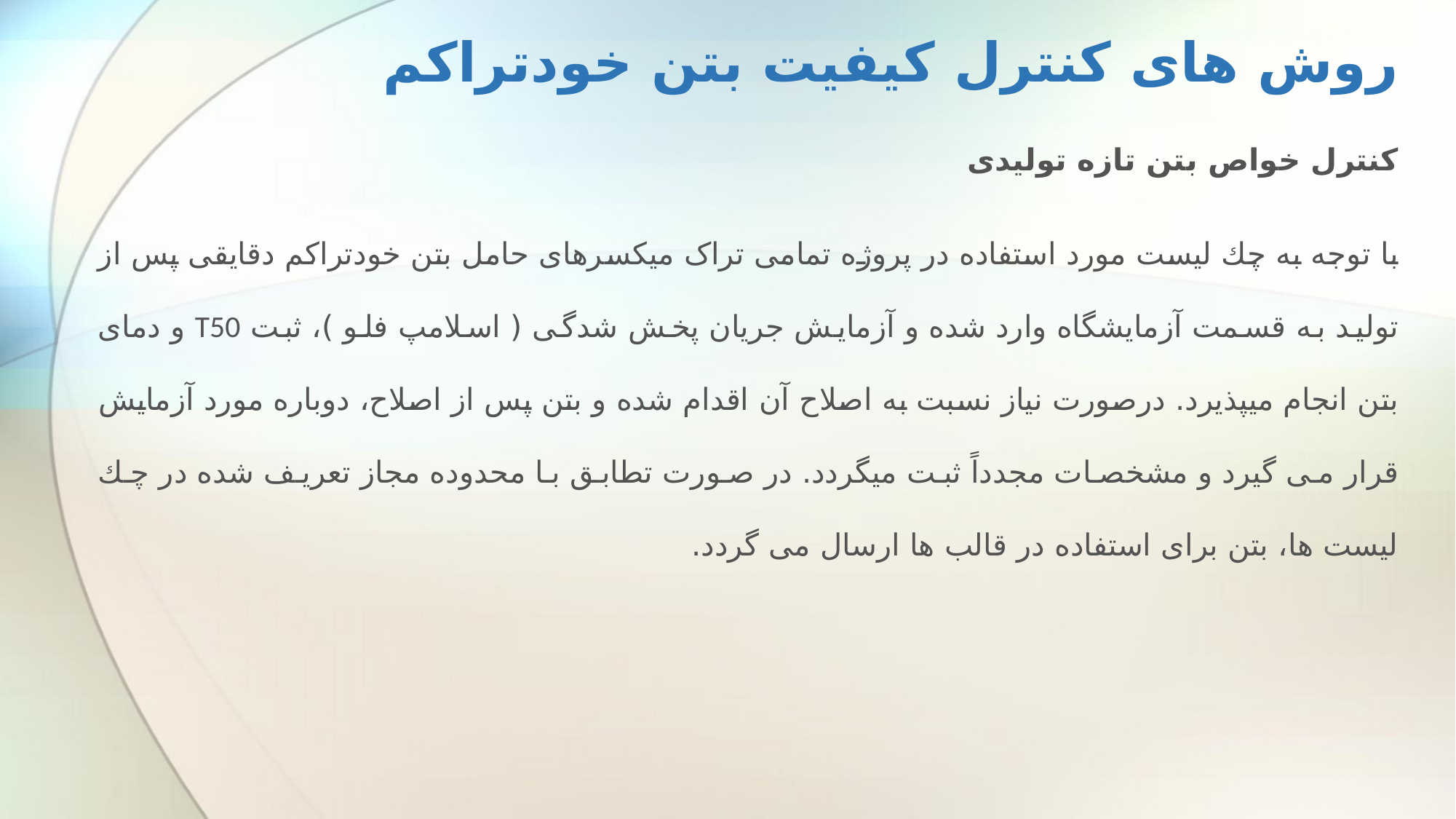

# روش های کنترل کیفیت بتن خودتراکم
کنترل خواص بتن تازه تولیدی
با توجه به چك لیست مورد استفاده در پروژه تمامی تراک میکسرهای حامل بتن خودتراکم دقایقی پس از تولید به قسمت آزمایشگاه وارد شده و آزمایش جریان پخش شدگی ( اسلامپ فلو )، ثبت T50 و دمای بتن انجام می­پذیرد. درصورت نیاز نسبت به اصلاح آن اقدام شده و بتن پس از اصلاح، دوباره مورد آزمایش قرار می گیرد و مشخصات مجدداً ثبت می­گردد. در صورت تطابق با محدوده مجاز تعریف شده در چك لیست ها، بتن برای استفاده در قالب ها ارسال می گردد.